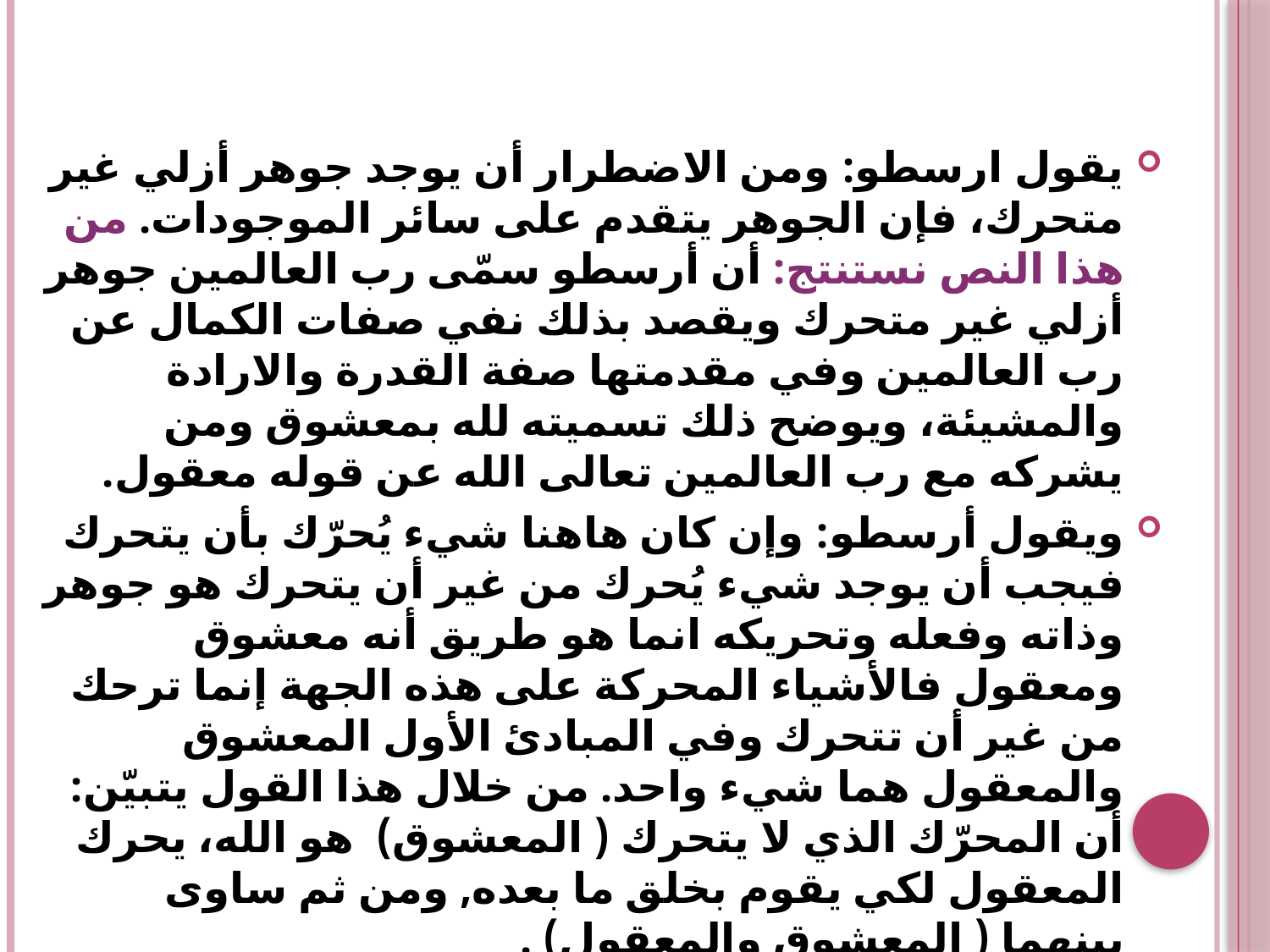

#
يقول ارسطو: ومن الاضطرار أن يوجد جوهر أزلي غير متحرك، فإن الجوهر يتقدم على سائر الموجودات. من هذا النص نستنتج: أن أرسطو سمّى رب العالمين جوهر أزلي غير متحرك ويقصد بذلك نفي صفات الكمال عن رب العالمين وفي مقدمتها صفة القدرة والارادة والمشيئة، ويوضح ذلك تسميته لله بمعشوق ومن يشركه مع رب العالمين تعالى الله عن قوله معقول.
ويقول أرسطو: وإن كان هاهنا شيء يُحرّك بأن يتحرك فيجب أن يوجد شيء يُحرك من غير أن يتحرك هو جوهر وذاته وفعله وتحريكه انما هو طريق أنه معشوق ومعقول فالأشياء المحركة على هذه الجهة إنما ترحك من غير أن تتحرك وفي المبادئ الأول المعشوق والمعقول هما شيء واحد. من خلال هذا القول يتبيّن: أن المحرّك الذي لا يتحرك ( المعشوق)  هو الله، يحرك المعقول لكي يقوم بخلق ما بعده, ومن ثم ساوى بينهما ( المعشوق والمعقول) .
من أسماء الله عند أرسطو: العلة الغائية، و المحرك الذي لا يتحرك.